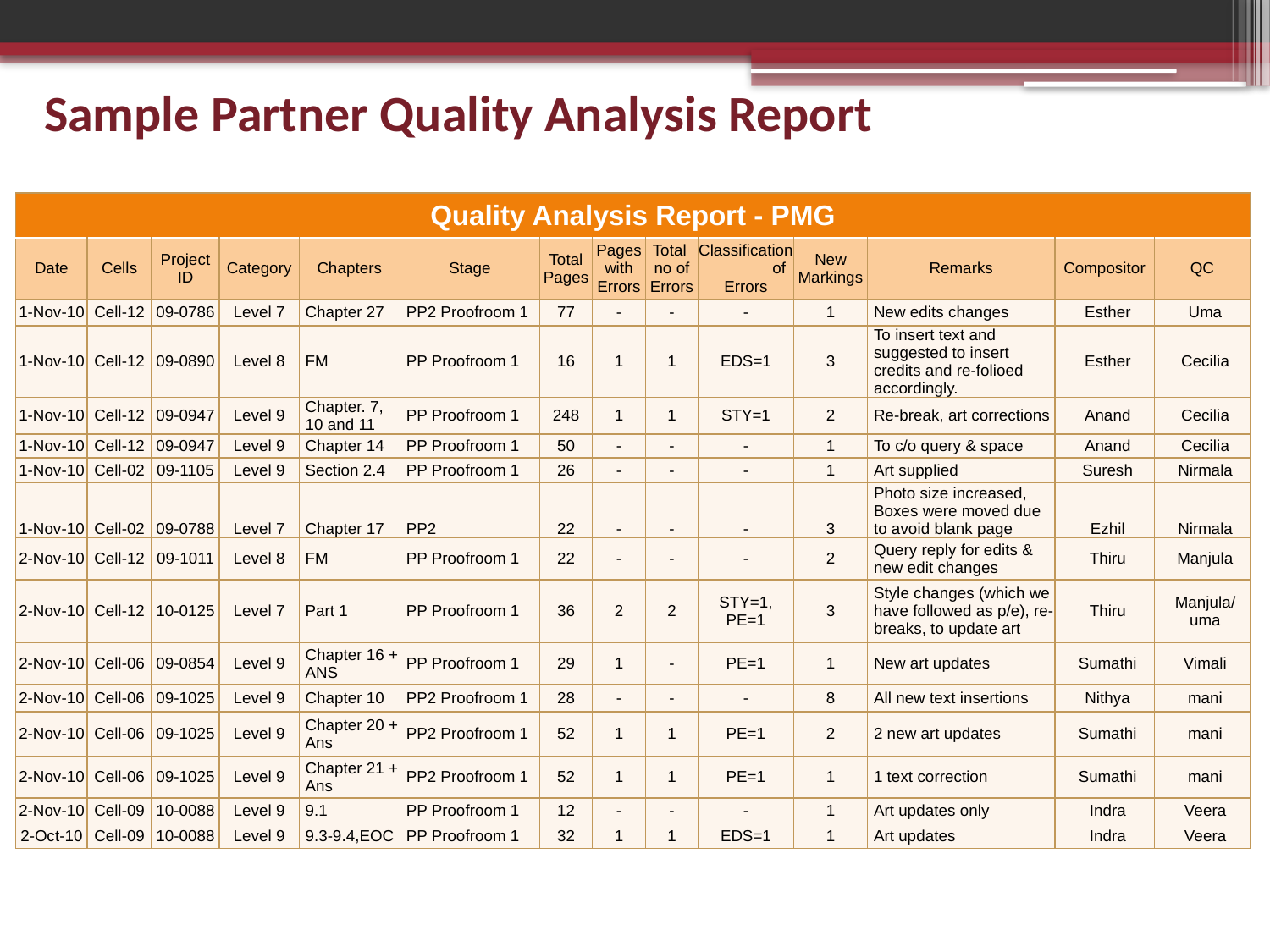

# Sample Partner Quality Analysis Report
| Quality Analysis Report - PMG |  |  |  |  |  |  |  |  |  |  |  |  |  |
| --- | --- | --- | --- | --- | --- | --- | --- | --- | --- | --- | --- | --- | --- |
| Date | Cells | Project ID | Category | Chapters | Stage | Total Pages | Pages with Errors | Total no of Errors | Classification of Errors | New Markings | Remarks | Compositor | QC |
| 1-Nov-10 | Cell-12 | 09-0786 | Level 7 | Chapter 27 | PP2 Proofroom 1 | 77 | - | - | - | 1 | New edits changes | Esther | Uma |
| 1-Nov-10 | Cell-12 | 09-0890 | Level 8 | FM | PP Proofroom 1 | 16 | 1 | 1 | EDS=1 | 3 | To insert text and suggested to insert credits and re-folioed accordingly. | Esther | Cecilia |
| 1-Nov-10 | Cell-12 | 09-0947 | Level 9 | Chapter. 7, 10 and 11 | PP Proofroom 1 | 248 | 1 | 1 | STY=1 | 2 | Re-break, art corrections | Anand | Cecilia |
| 1-Nov-10 | Cell-12 | 09-0947 | Level 9 | Chapter 14 | PP Proofroom 1 | 50 | - | - | - | 1 | To c/o query & space | Anand | Cecilia |
| 1-Nov-10 | Cell-02 | 09-1105 | Level 9 | Section 2.4 | PP Proofroom 1 | 26 | - | - | - | 1 | Art supplied | Suresh | Nirmala |
| 1-Nov-10 | Cell-02 | 09-0788 | Level 7 | Chapter 17 | PP2 | 22 | - | - | - | 3 | Photo size increased, Boxes were moved due to avoid blank page | Ezhil | Nirmala |
| 2-Nov-10 | Cell-12 | 09-1011 | Level 8 | FM | PP Proofroom 1 | 22 | - | - | - | 2 | Query reply for edits & new edit changes | Thiru | Manjula |
| 2-Nov-10 | Cell-12 | 10-0125 | Level 7 | Part 1 | PP Proofroom 1 | 36 | 2 | 2 | STY=1, PE=1 | 3 | Style changes (which we have followed as p/e), re-breaks, to update art | Thiru | Manjula/ uma |
| 2-Nov-10 | Cell-06 | 09-0854 | Level 9 | Chapter 16 + ANS | PP Proofroom 1 | 29 | 1 | - | PE=1 | 1 | New art updates | Sumathi | Vimali |
| 2-Nov-10 | Cell-06 | 09-1025 | Level 9 | Chapter 10 | PP2 Proofroom 1 | 28 | - | - | - | 8 | All new text insertions | Nithya | mani |
| 2-Nov-10 | Cell-06 | 09-1025 | Level 9 | Chapter 20 + Ans | PP2 Proofroom 1 | 52 | 1 | 1 | PE=1 | 2 | 2 new art updates | Sumathi | mani |
| 2-Nov-10 | Cell-06 | 09-1025 | Level 9 | Chapter 21 + Ans | PP2 Proofroom 1 | 52 | 1 | 1 | PE=1 | 1 | 1 text correction | Sumathi | mani |
| 2-Nov-10 | Cell-09 | 10-0088 | Level 9 | 9.1 | PP Proofroom 1 | 12 | - | - | - | 1 | Art updates only | Indra | Veera |
| 2-Oct-10 | Cell-09 | 10-0088 | Level 9 | 9.3-9.4,EOC | PP Proofroom 1 | 32 | 1 | 1 | EDS=1 | 1 | Art updates | Indra | Veera |